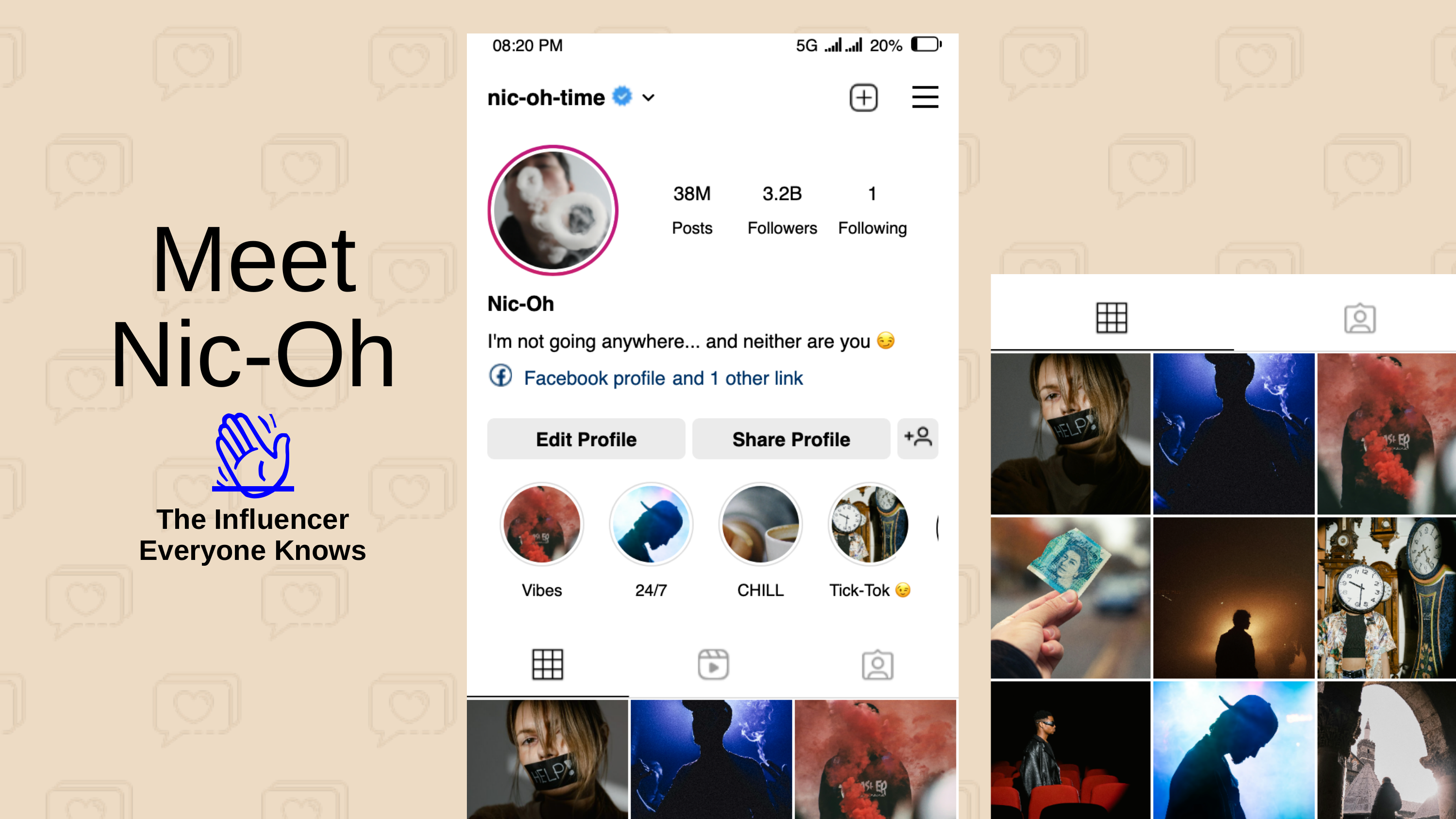

Meet Nic-Oh 👋

The Influencer Everyone Knows